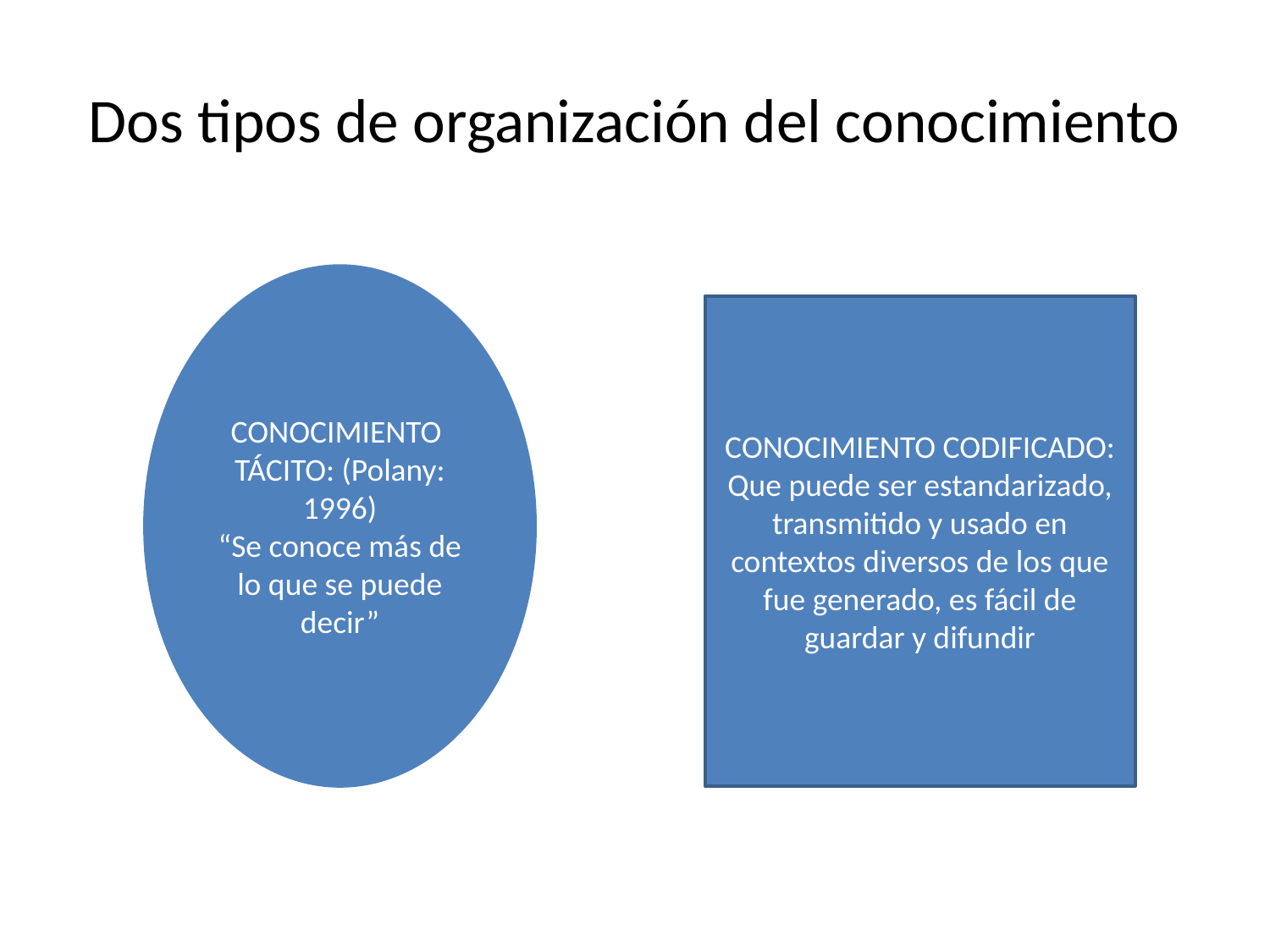

# Dos tipos de organización del conocimiento

CONOCIMIENTO
TÁCITO: (Polany: 1996)
“Se conoce más de lo que se puede decir”
CONOCIMIENTO CODIFICADO:
Que puede ser estandarizado, transmitido y usado en contextos diversos de los que fue generado, es fácil de guardar y difundir